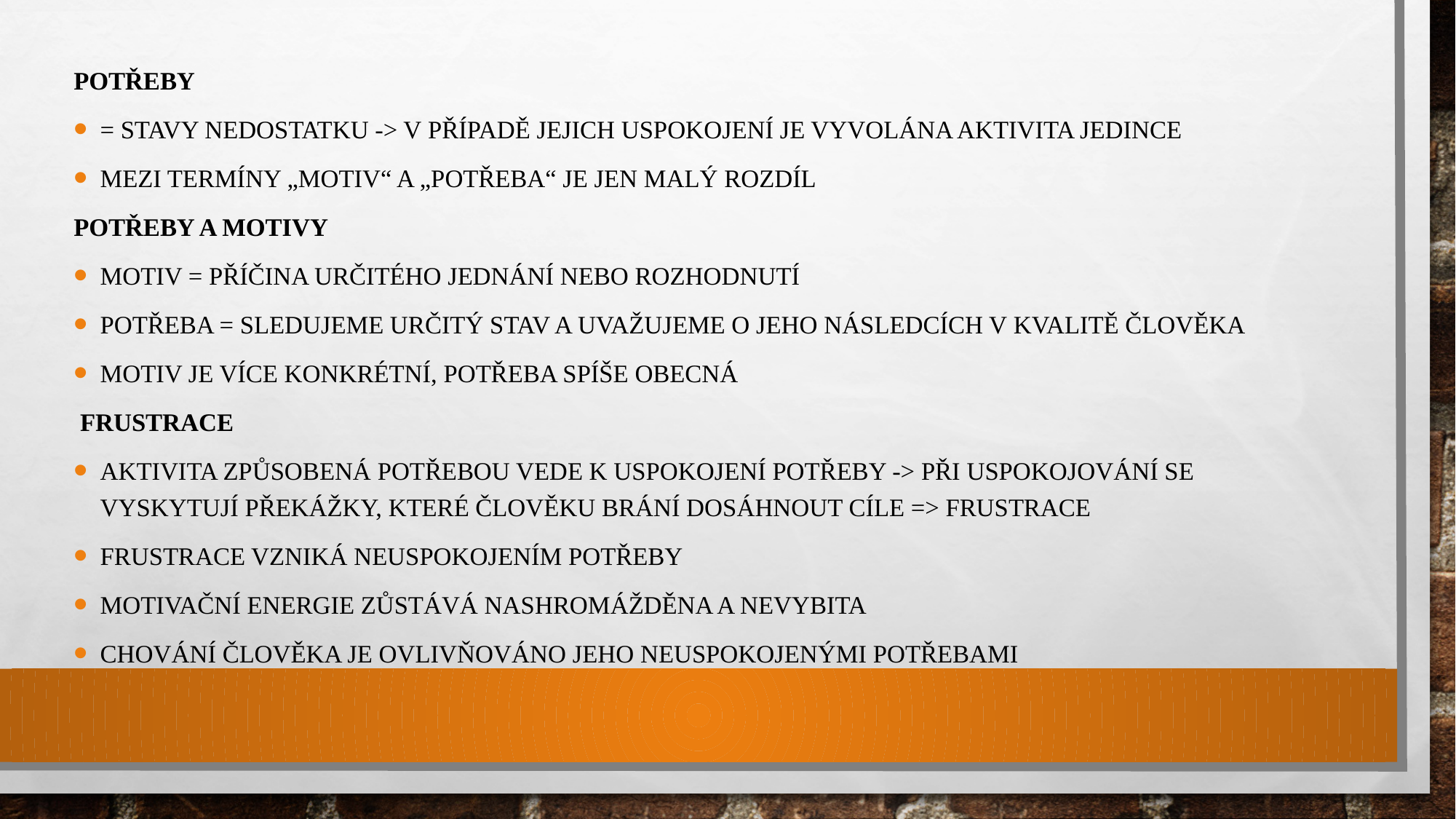

Potřeby
= stavy nedostatku -> v případě jejich uspokojení je vyvolána aktivita jedince
Mezi termíny „motiv“ a „potřeba“ je jen malý rozdíl
Potřeby a motivy
Motiv = příčina určitého jednání nebo rozhodnutí
Potřeba = sledujeme určitý stav a uvažujeme o jeho následcích v kvalitě člověka
Motiv je více konkrétní, potřeba spíše obecná
 Frustrace
Aktivita způsobená potřebou vede k uspokojení potřeby -> při uspokojování se vyskytují překážky, které člověku brání dosáhnout cíle => frustrace
Frustrace vzniká neuspokojením potřeby
Motivační energie zůstává nashromážděna a nevybita
Chování člověka je ovlivňováno jeho neuspokojenými potřebami